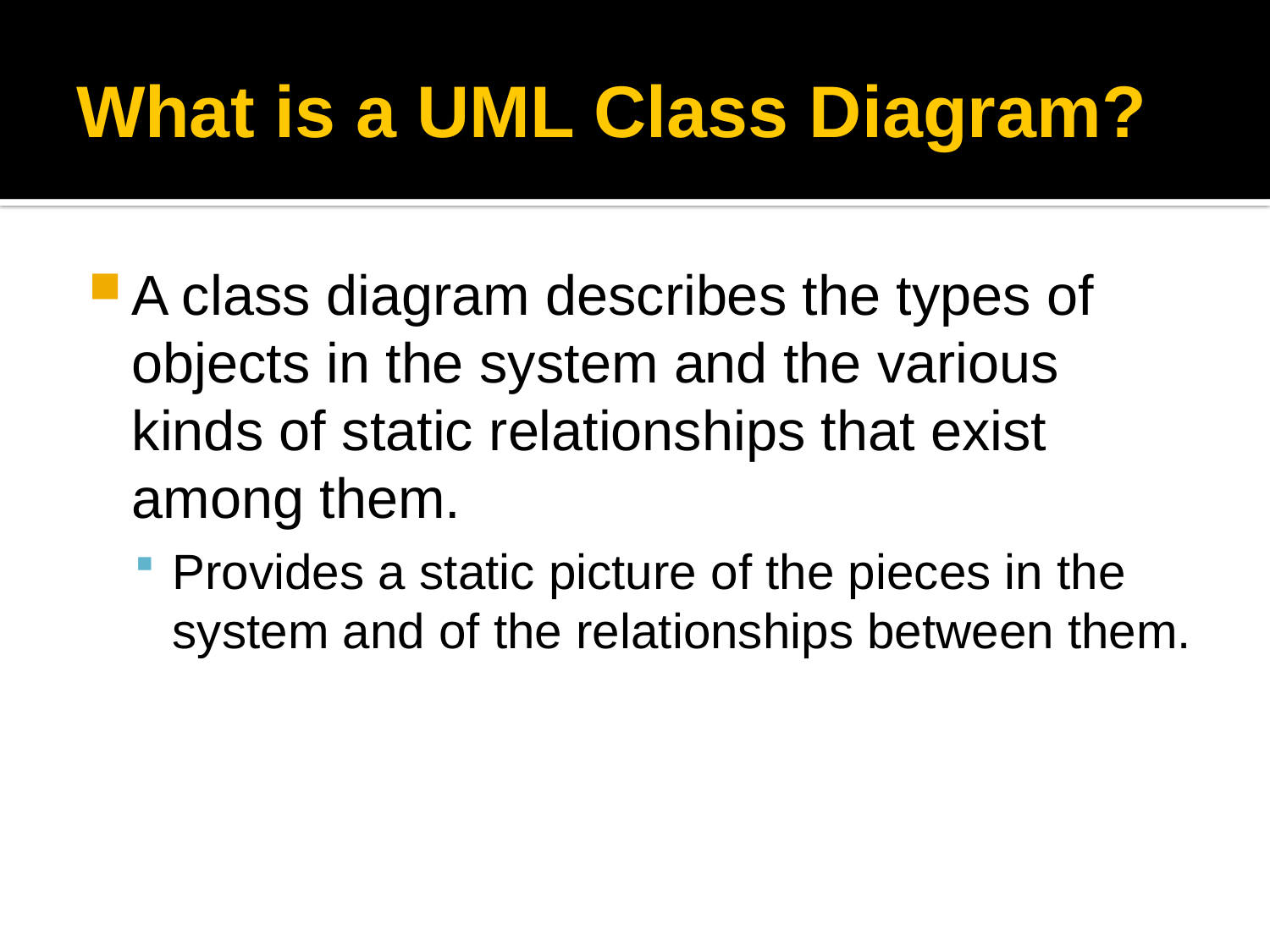

# What is a UML Class Diagram?
A class diagram describes the types of objects in the system and the various kinds of static relationships that exist among them.
Provides a static picture of the pieces in the system and of the relationships between them.